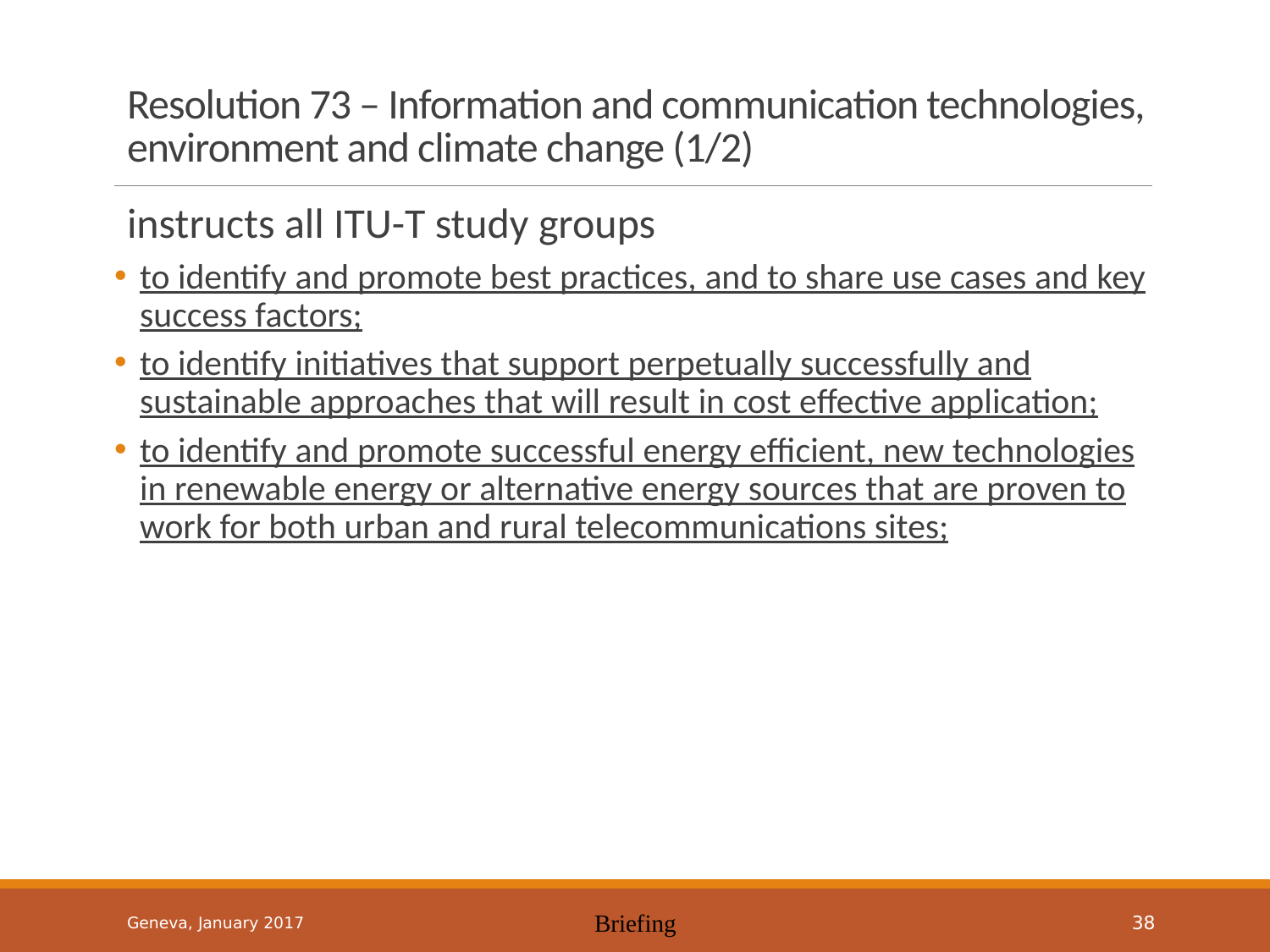

# Resolution 73 – Information and communication technologies, environment and climate change (1/2)
instructs all ITU-T study groups
to identify and promote best practices, and to share use cases and key success factors;
to identify initiatives that support perpetually successfully and sustainable approaches that will result in cost effective application;
to identify and promote successful energy efficient, new technologies in renewable energy or alternative energy sources that are proven to work for both urban and rural telecommunications sites;

Geneva, January 2017
Briefing
38